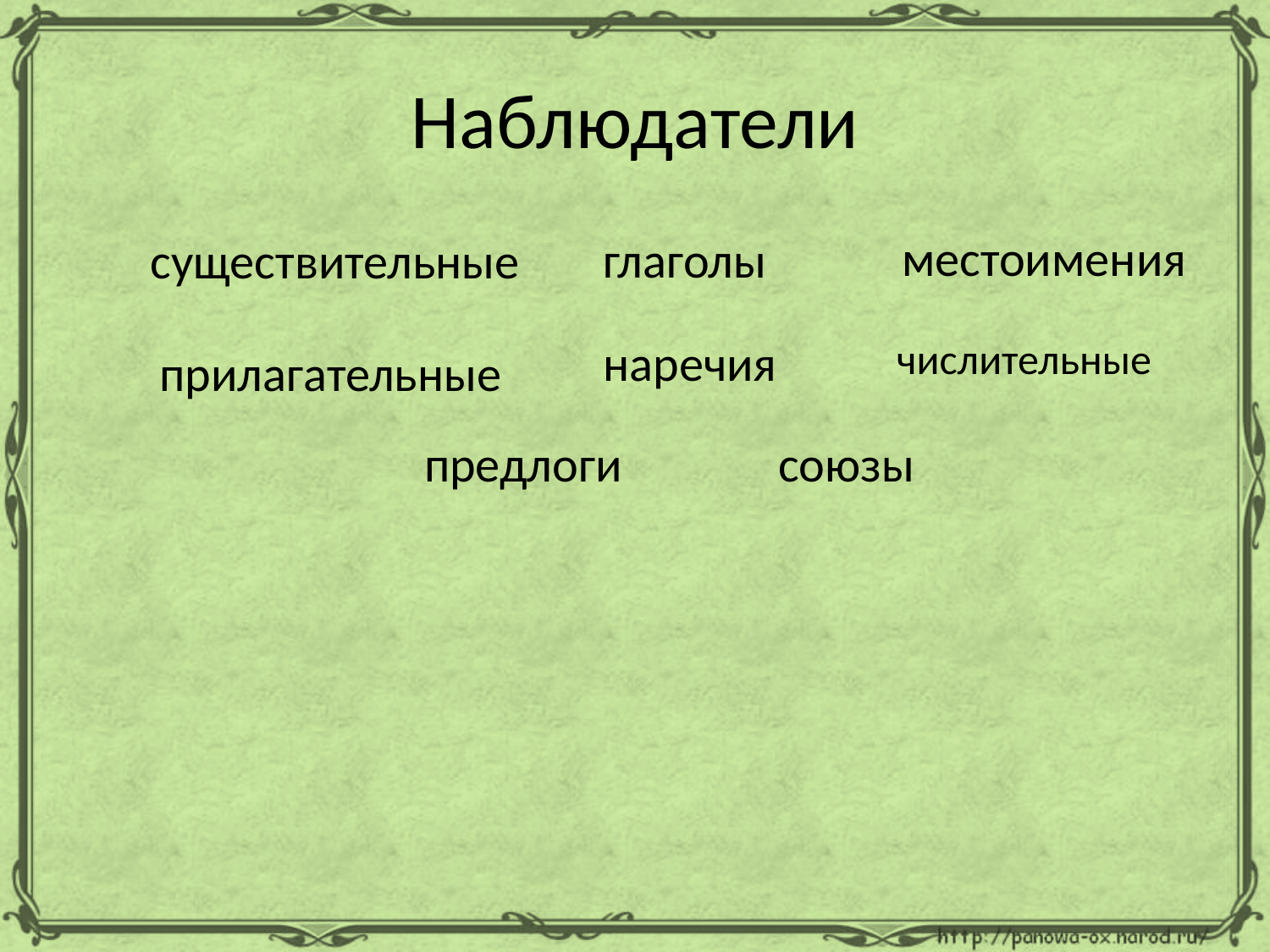

# Наблюдатели
местоимения
глаголы
существительные
наречия
числительные
прилагательные
предлоги
союзы